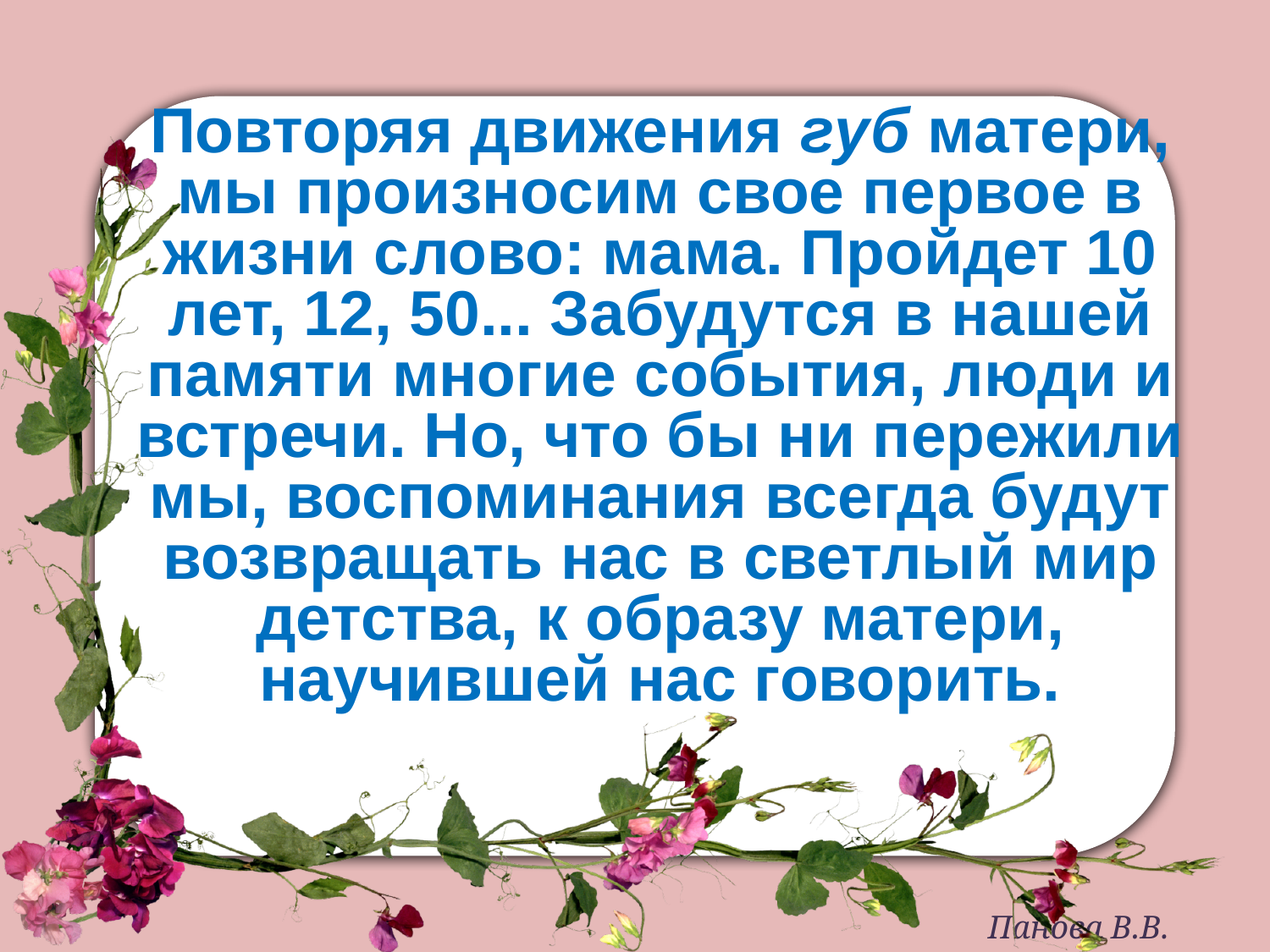

# Повторяя движения губ матери, мы произносим свое первое в жизни слово: мама. Пройдет 10 лет, 12, 50... Забудутся в нашей памяти многие события, люди и встречи. Но, что бы ни пережили мы, воспоминания всегда будут возвращать нас в светлый мир детства, к образу матери, научившей нас говорить.